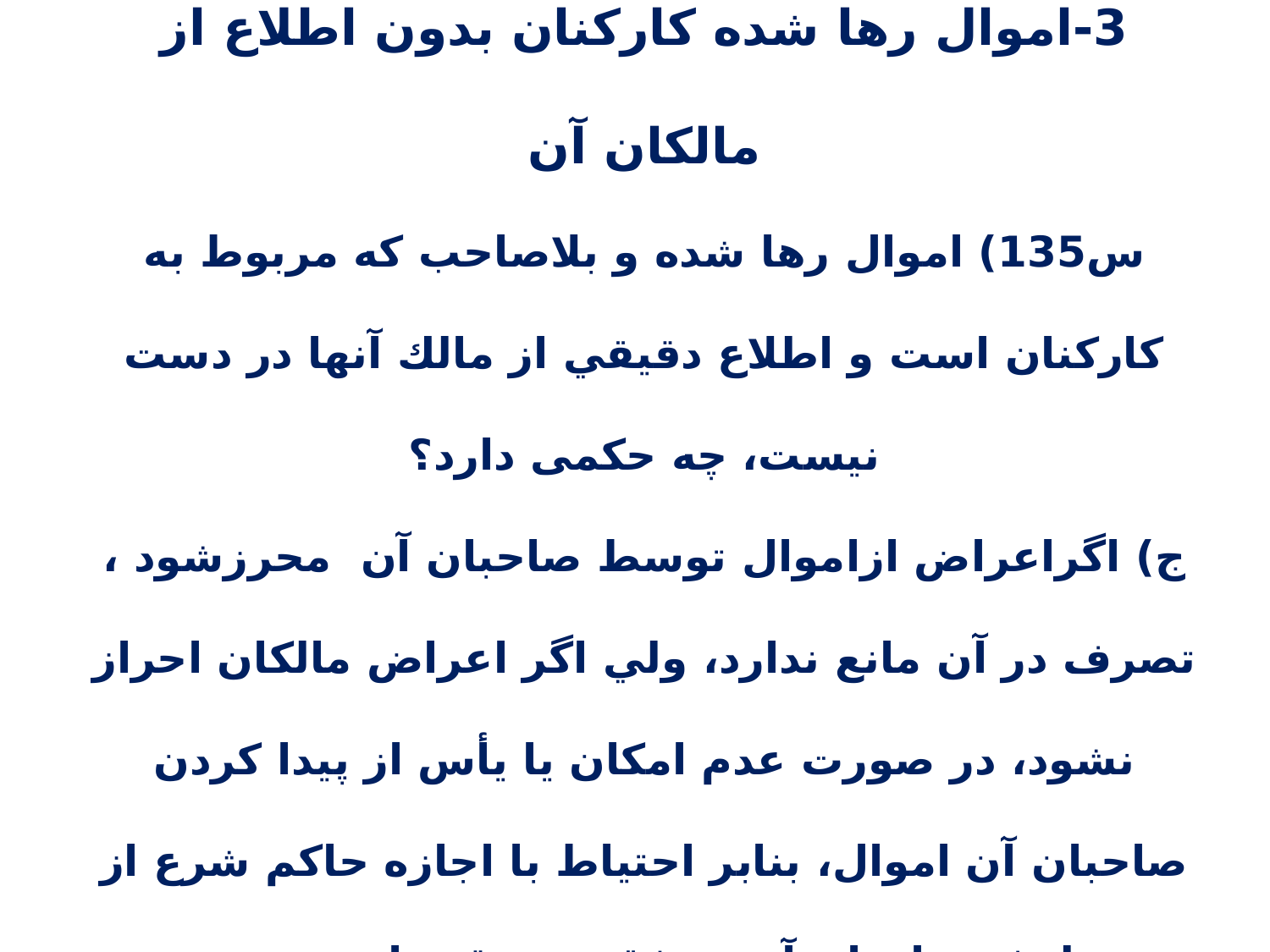

# 3-اموال رها شده کارکنان بدون اطلاع از مالکان آن س135) اموال رها شده و بلاصاحب كه مربوط به كاركنان است و اطلاع دقيقي از مالك آنها در دست نيست، چه حکمی دارد؟ ج) اگراعراض ازاموال توسط صاحبان آن  محرزشود ، تصرف در آن مانع ندارد، ولي اگر اعراض مالكان احراز نشود، در صورت عدم امكان يا يأس از پيدا كردن صاحبان آن اموال، بنابر احتياط با اجازه حاكم شرع از طرف صاحبان آن به فقير صدقه داده شود.